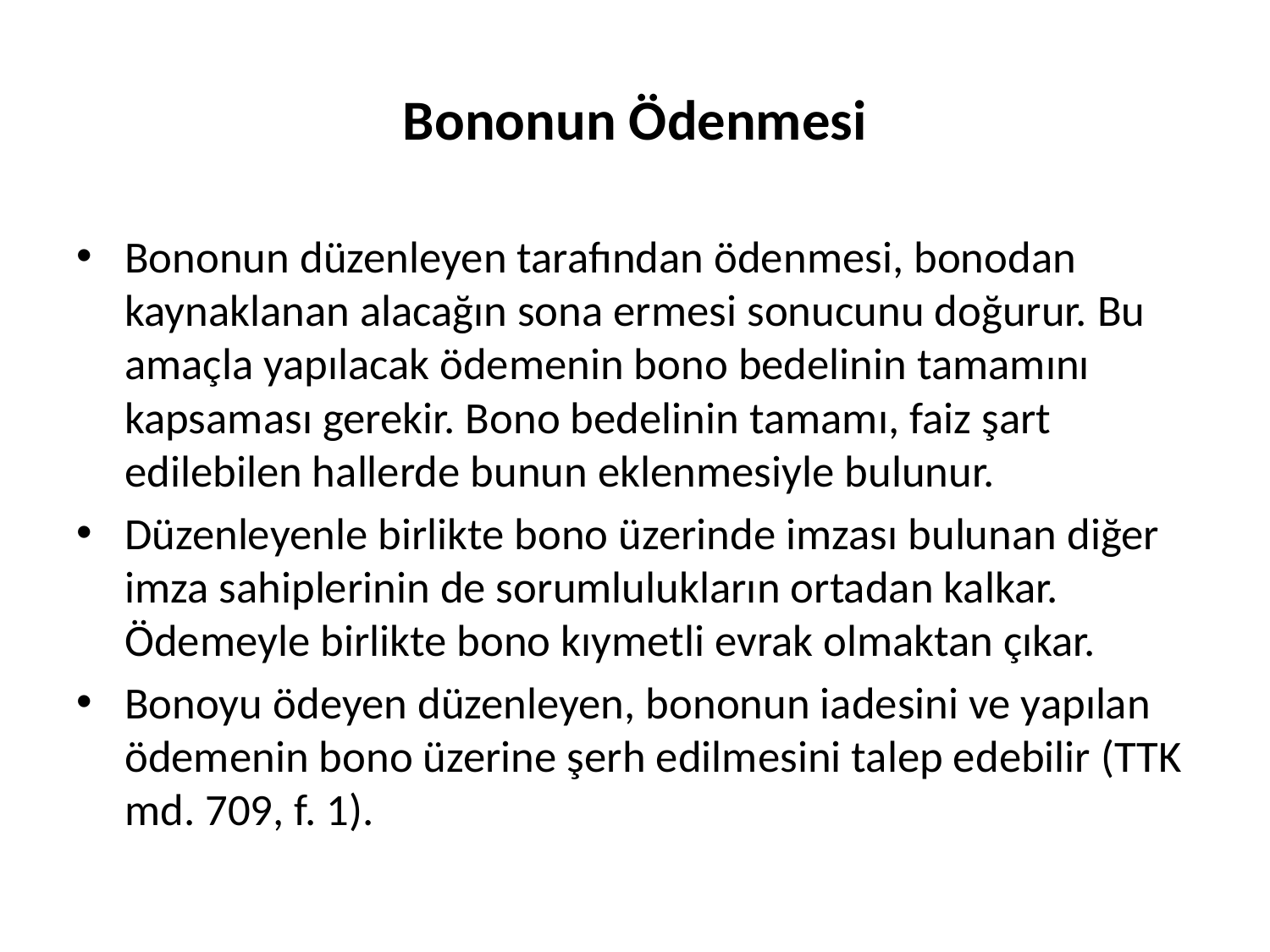

# Bononun Ödenmesi
Bononun düzenleyen tarafından ödenmesi, bonodan kaynaklanan alacağın sona ermesi sonucunu doğurur. Bu amaçla yapılacak ödemenin bono bedelinin tamamını kapsaması gerekir. Bono bedelinin tamamı, faiz şart edilebilen hallerde bunun eklenmesiyle bulunur.
Düzenleyenle birlikte bono üzerinde imzası bulunan diğer imza sahiplerinin de sorumlulukların ortadan kalkar. Ödemeyle birlikte bono kıymetli evrak olmaktan çıkar.
Bonoyu ödeyen düzenleyen, bononun iadesini ve yapılan ödemenin bono üzerine şerh edilmesini talep edebilir (TTK md. 709, f. 1).